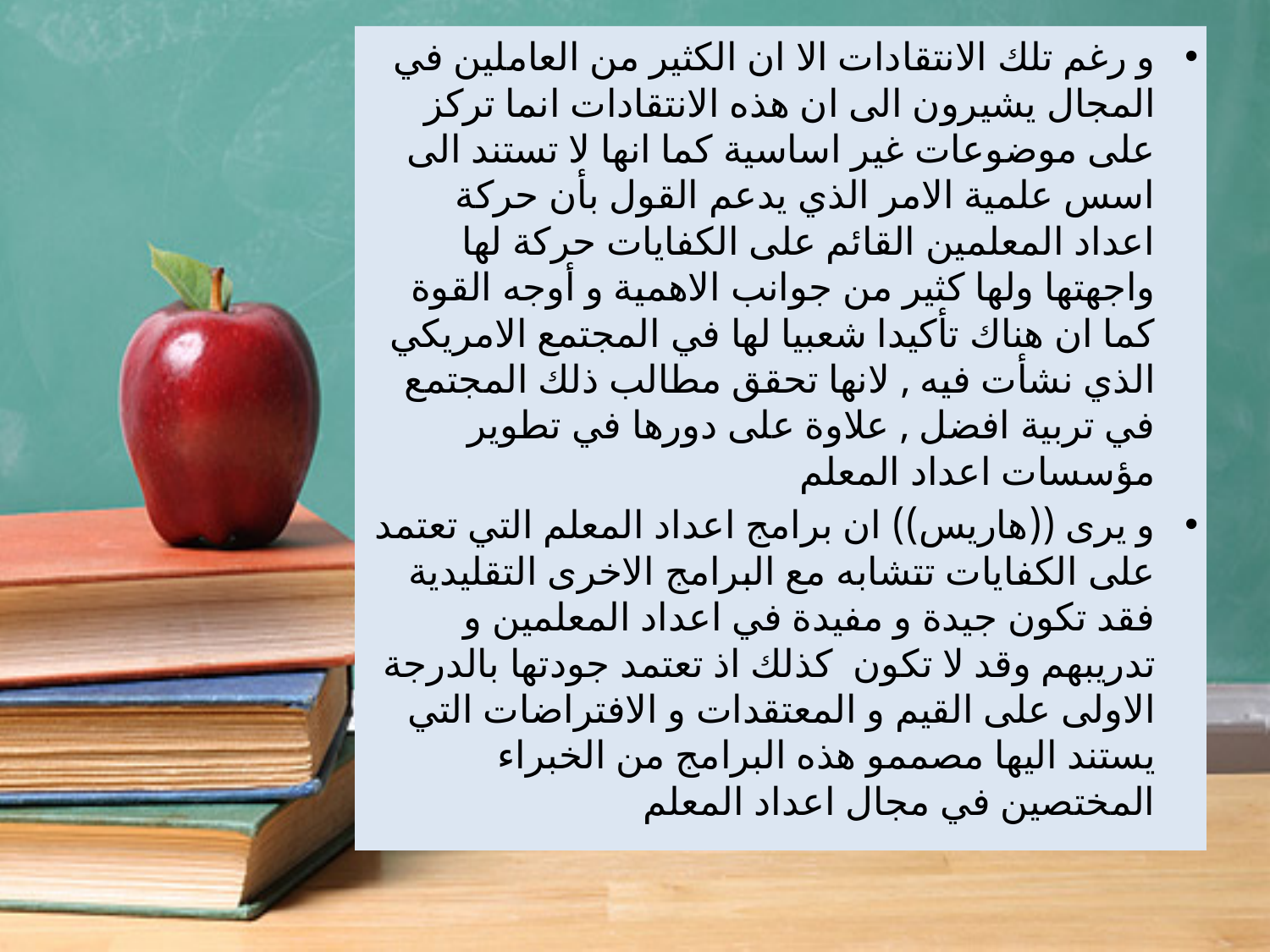

و رغم تلك الانتقادات الا ان الكثير من العاملين في المجال يشيرون الى ان هذه الانتقادات انما تركز على موضوعات غير اساسية كما انها لا تستند الى اسس علمية الامر الذي يدعم القول بأن حركة اعداد المعلمين القائم على الكفايات حركة لها واجهتها ولها كثير من جوانب الاهمية و أوجه القوة كما ان هناك تأكيدا شعبيا لها في المجتمع الامريكي الذي نشأت فيه , لانها تحقق مطالب ذلك المجتمع في تربية افضل , علاوة على دورها في تطوير مؤسسات اعداد المعلم
و يرى ((هاريس)) ان برامج اعداد المعلم التي تعتمد على الكفايات تتشابه مع البرامج الاخرى التقليدية فقد تكون جيدة و مفيدة في اعداد المعلمين و تدريبهم وقد لا تكون  كذلك اذ تعتمد جودتها بالدرجة الاولى على القيم و المعتقدات و الافتراضات التي يستند اليها مصممو هذه البرامج من الخبراء المختصين في مجال اعداد المعلم